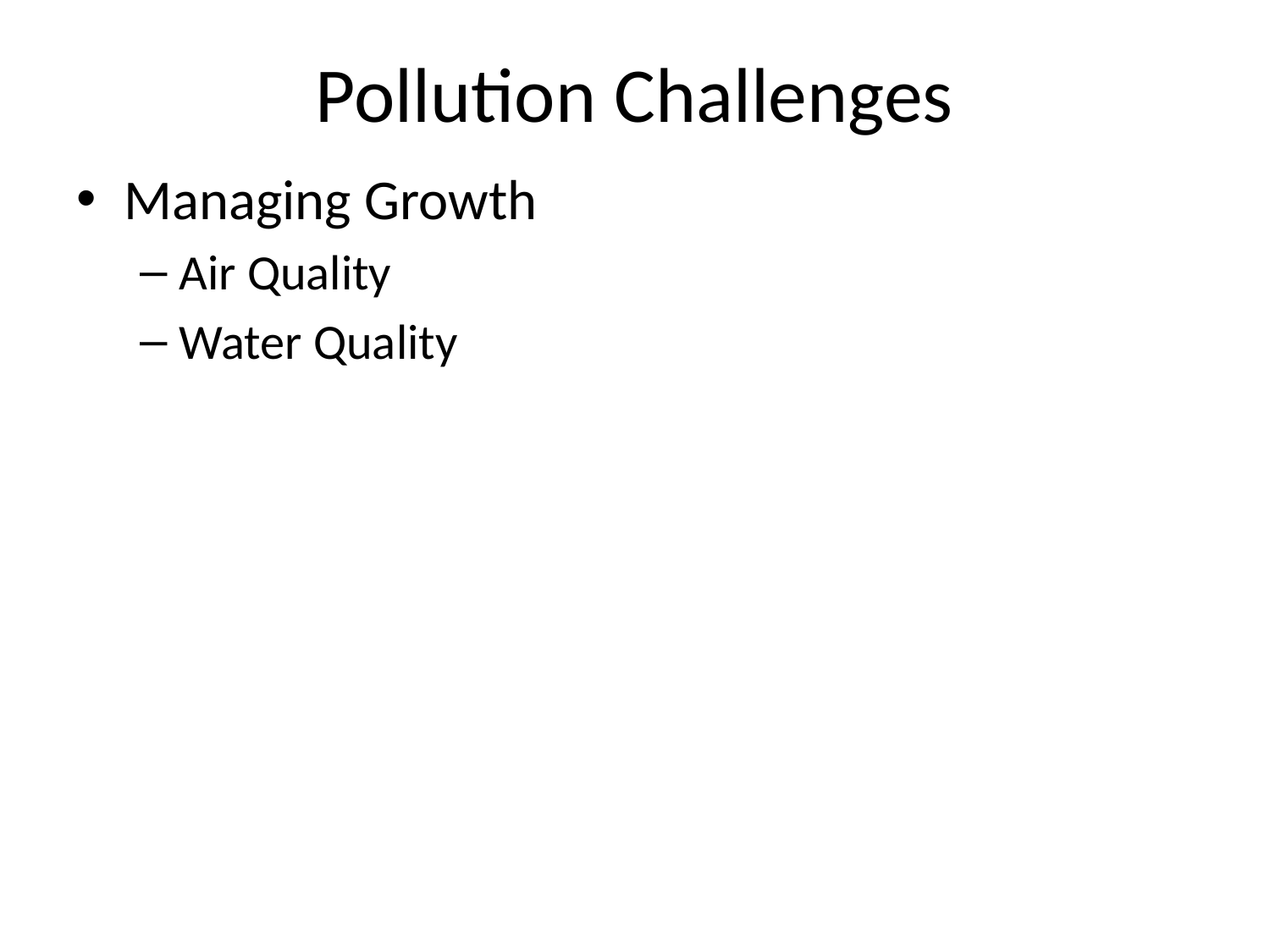

# Pollution Challenges
Managing Growth
Air Quality
Water Quality